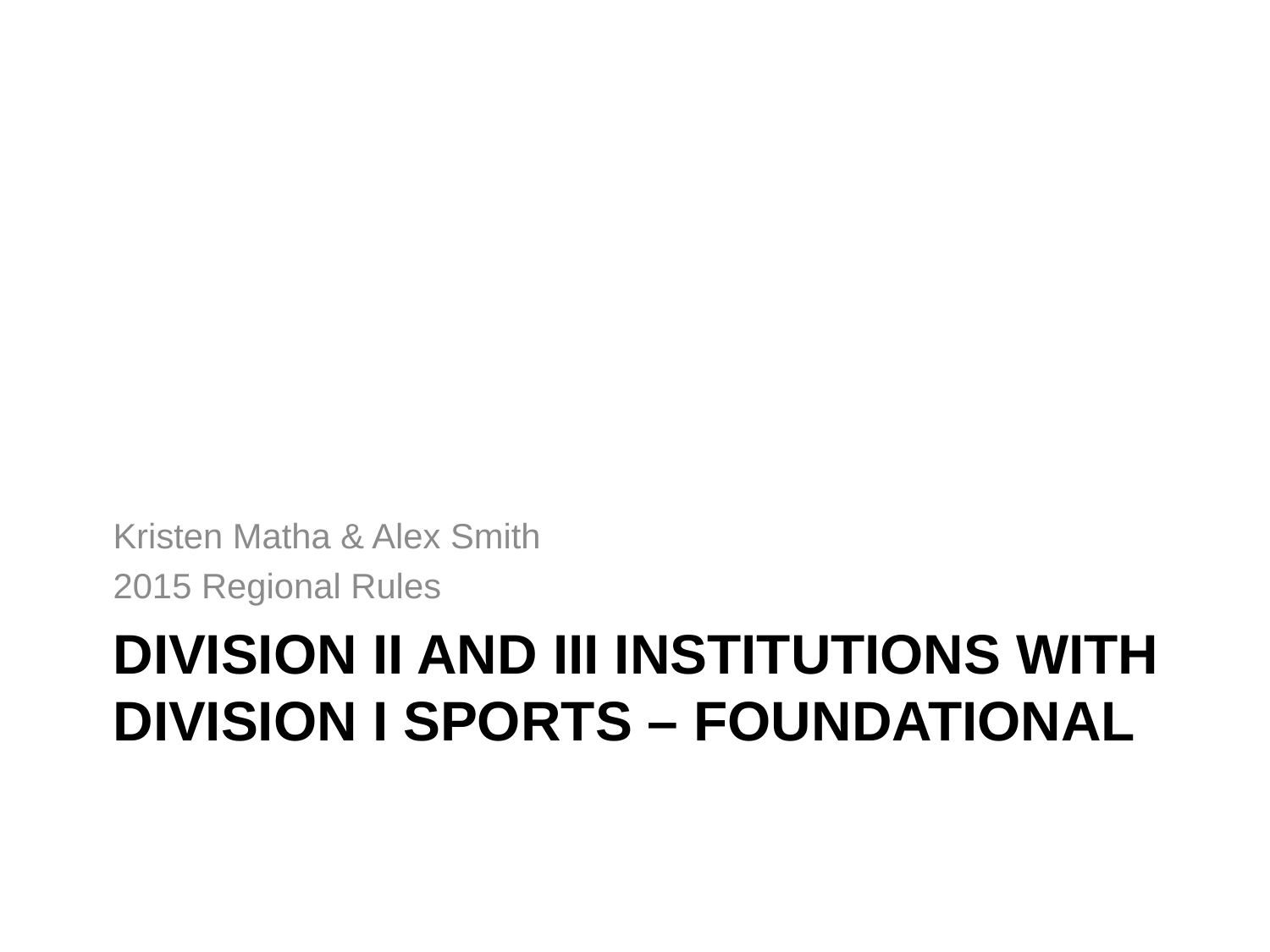

Kristen Matha & Alex Smith
2015 Regional Rules
# Division II and III Institutions with Division I Sports – Foundational